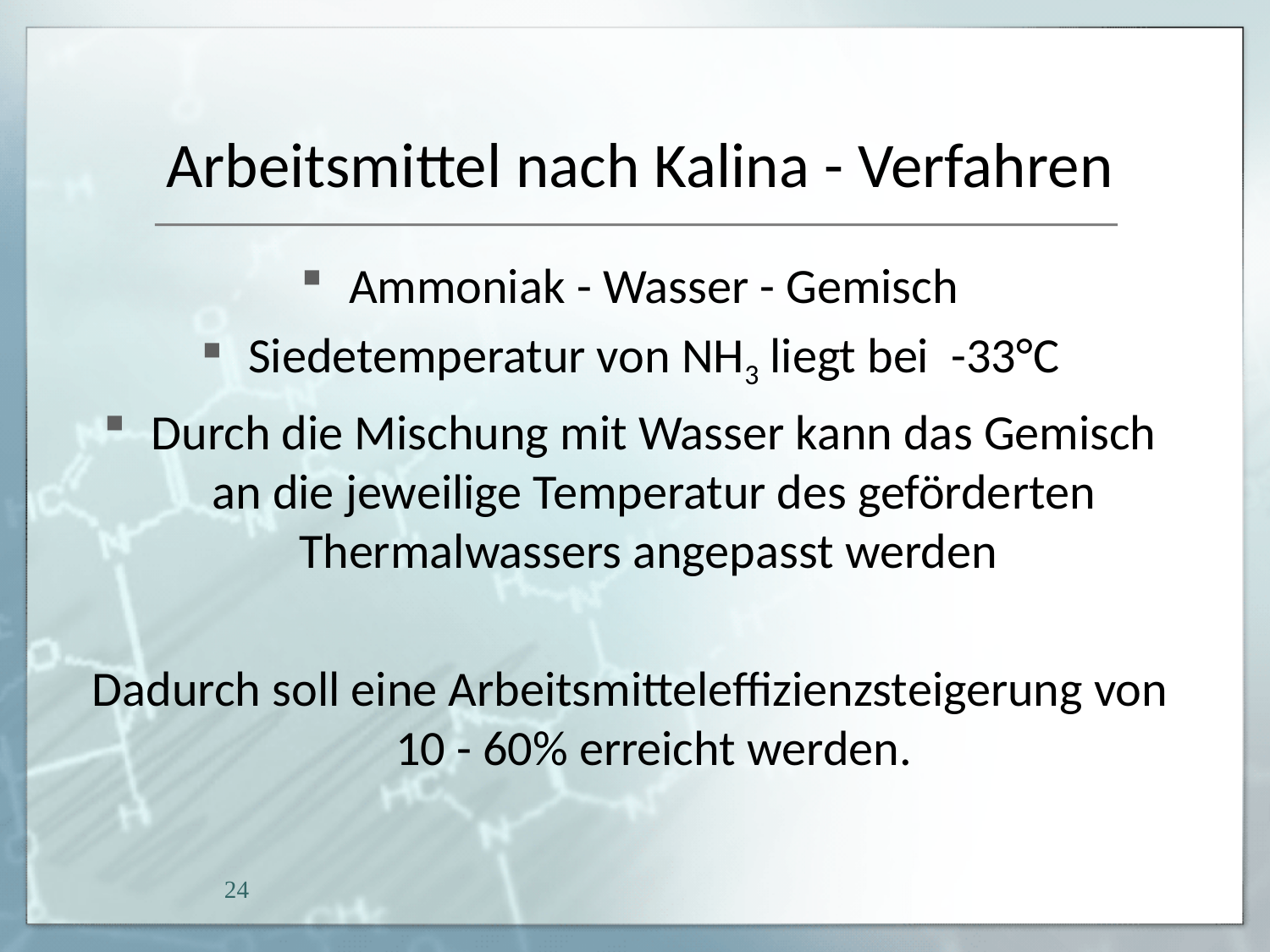

# Arbeitsmittel nach Kalina - Verfahren
Ammoniak - Wasser - Gemisch
Siedetemperatur von NH3 liegt bei  -33°C
Durch die Mischung mit Wasser kann das Gemisch an die jeweilige Temperatur des geförderten Thermalwassers angepasst werden

Dadurch soll eine Arbeitsmitteleffizienzsteigerung von 10 - 60% erreicht werden.

24